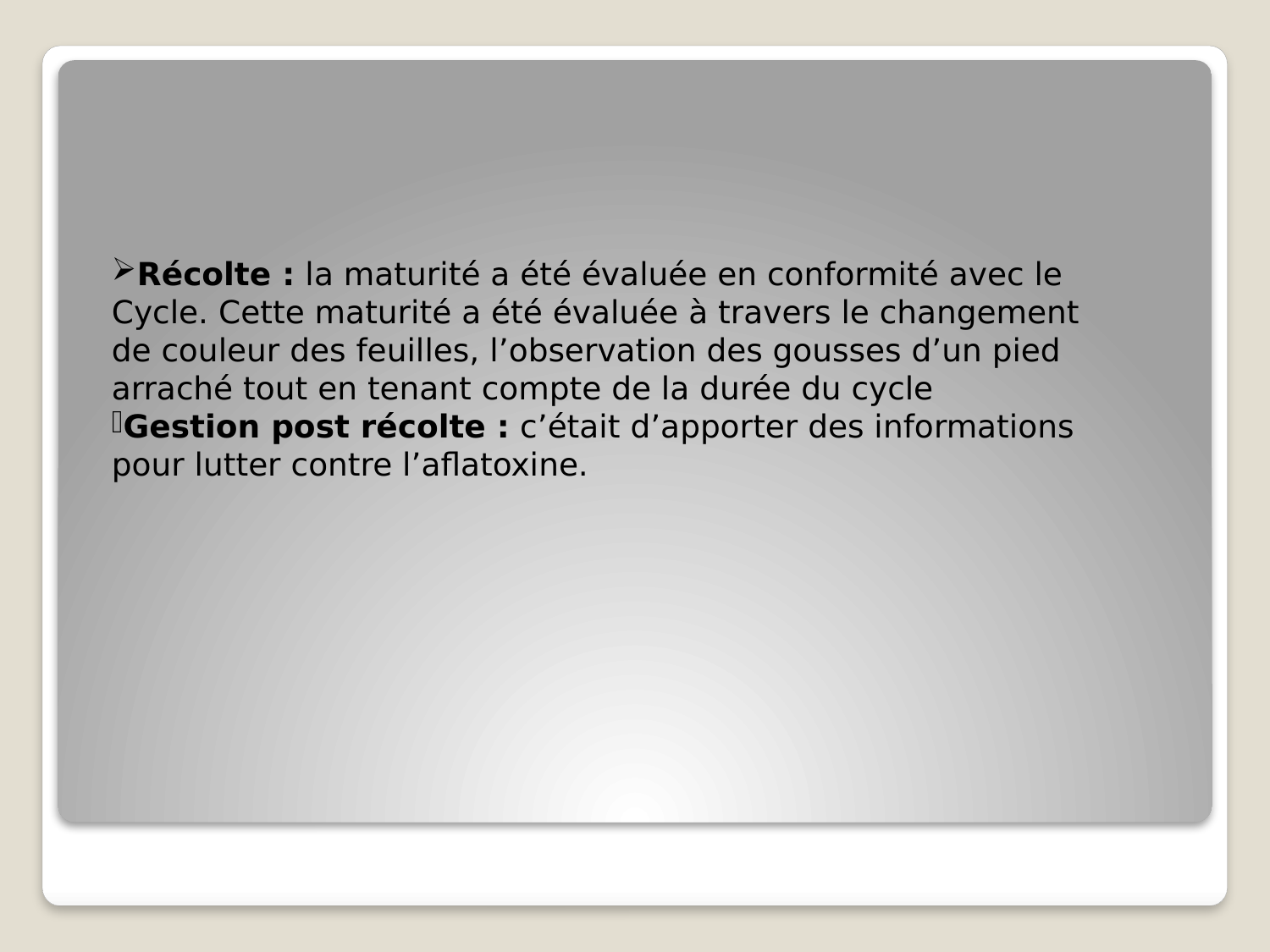

Récolte : la maturité a été évaluée en conformité avec le
Cycle. Cette maturité a été évaluée à travers le changement
de couleur des feuilles, l’observation des gousses d’un pied
arraché tout en tenant compte de la durée du cycle
Gestion post récolte : c’était d’apporter des informations
pour lutter contre l’aflatoxine.